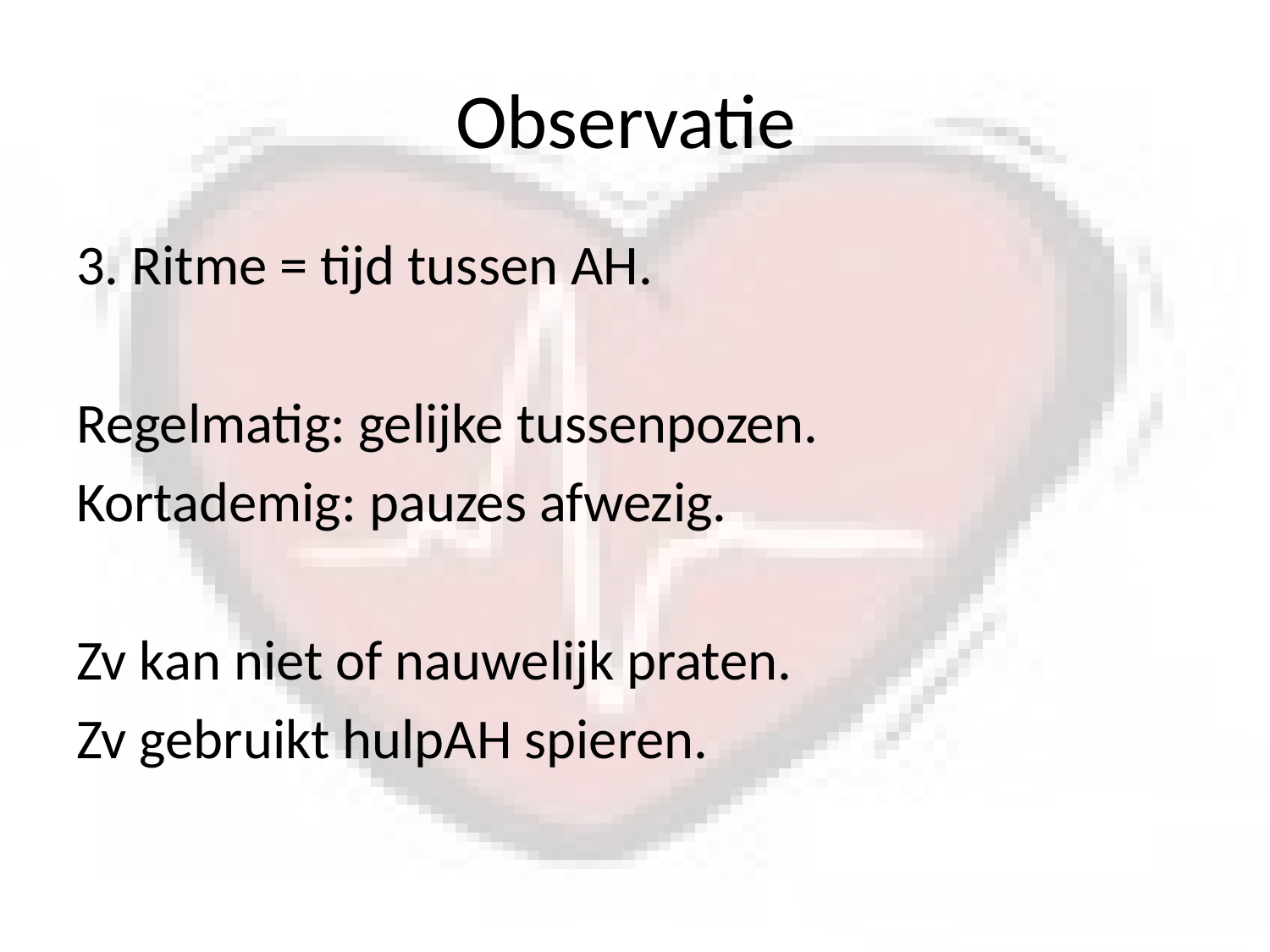

# Observatie
3. Ritme = tijd tussen AH.

Regelmatig: gelijke tussenpozen.
Kortademig: pauzes afwezig.

Zv kan niet of nauwelijk praten.
Zv gebruikt hulpAH spieren.